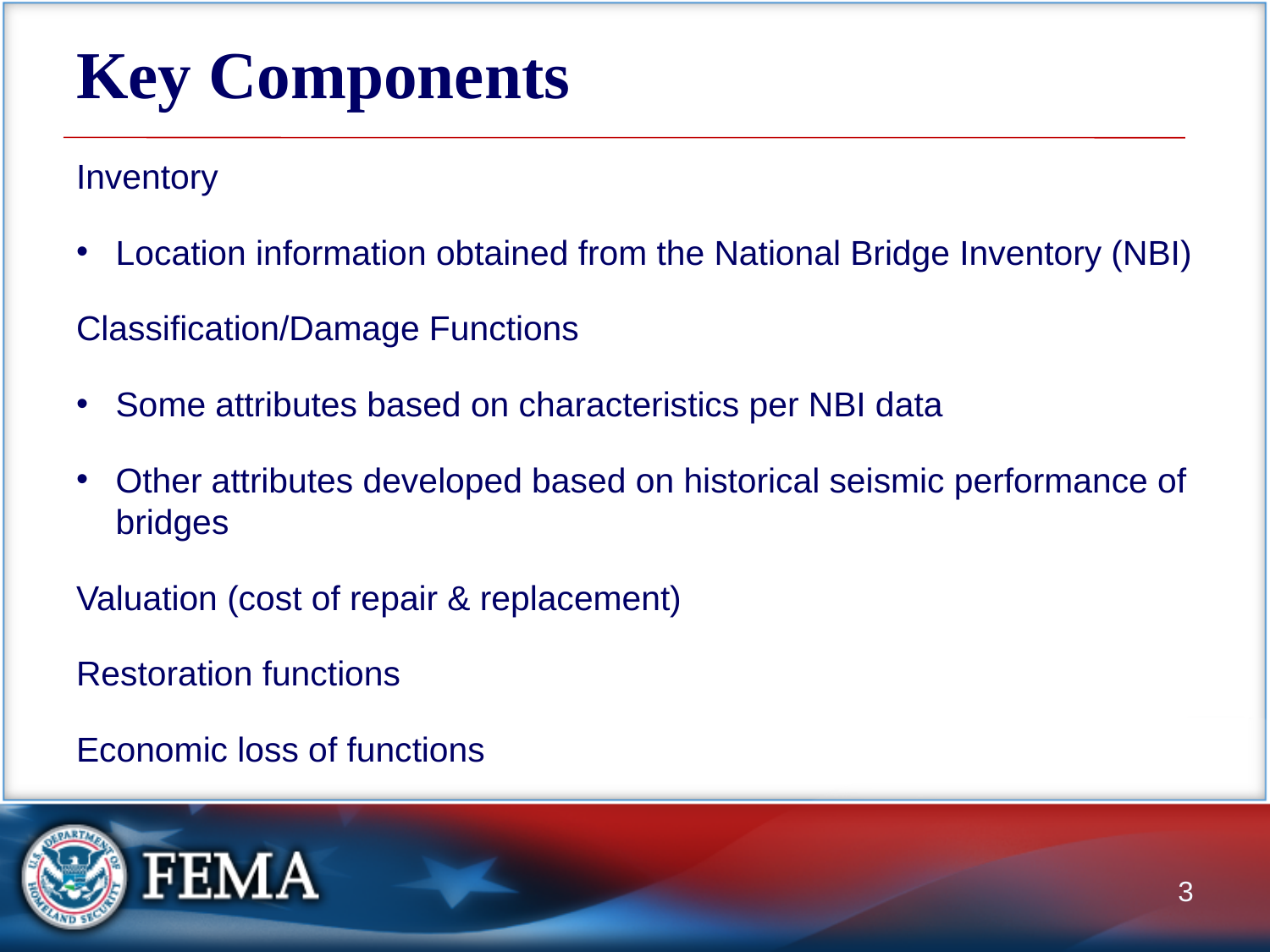

# Key Components
Inventory
Location information obtained from the National Bridge Inventory (NBI)
Classification/Damage Functions
Some attributes based on characteristics per NBI data
Other attributes developed based on historical seismic performance of bridges
Valuation (cost of repair & replacement)
Restoration functions
Economic loss of functions
3